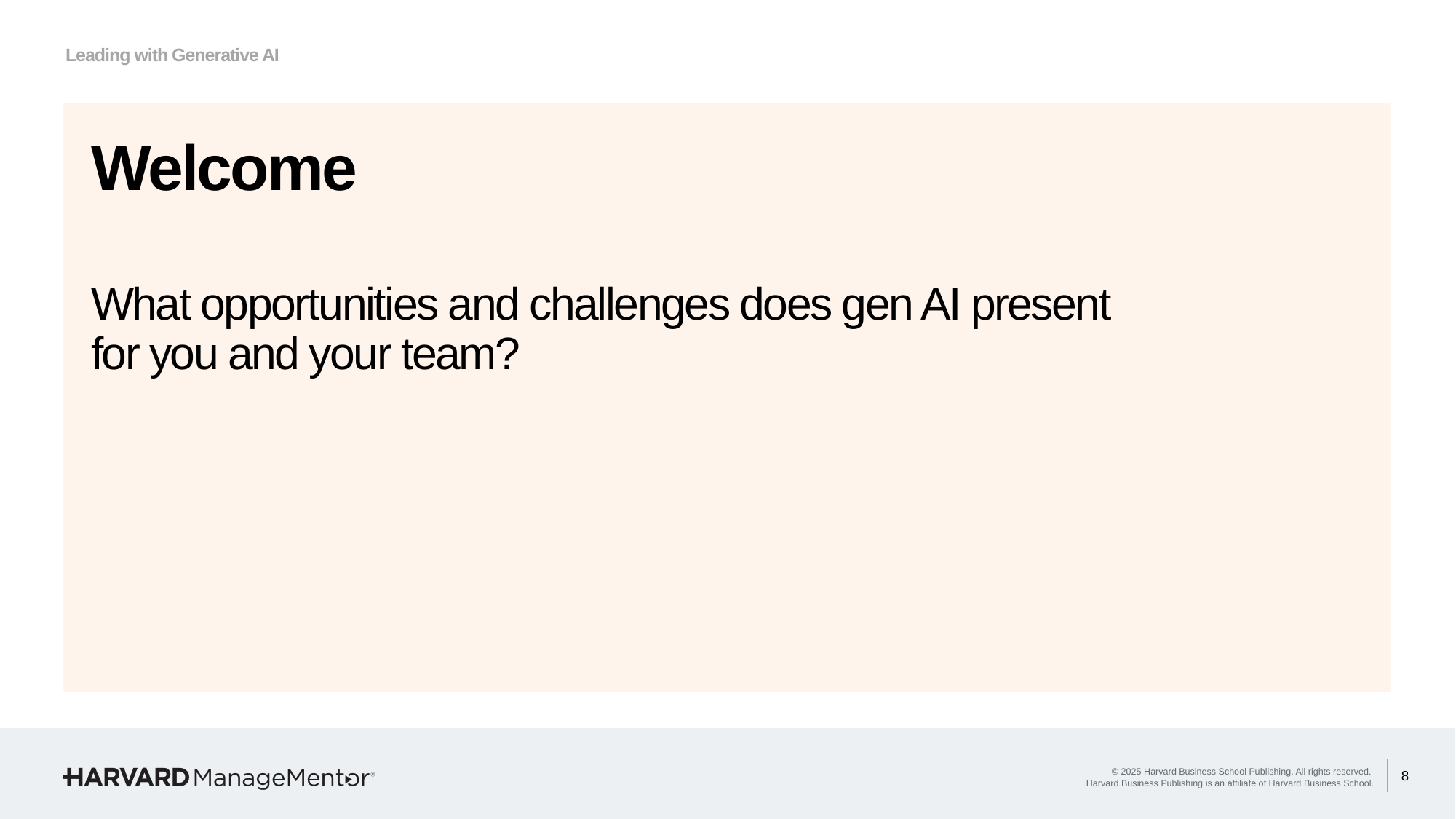

# Welcome

What opportunities and challenges does gen AI present for you and your team?